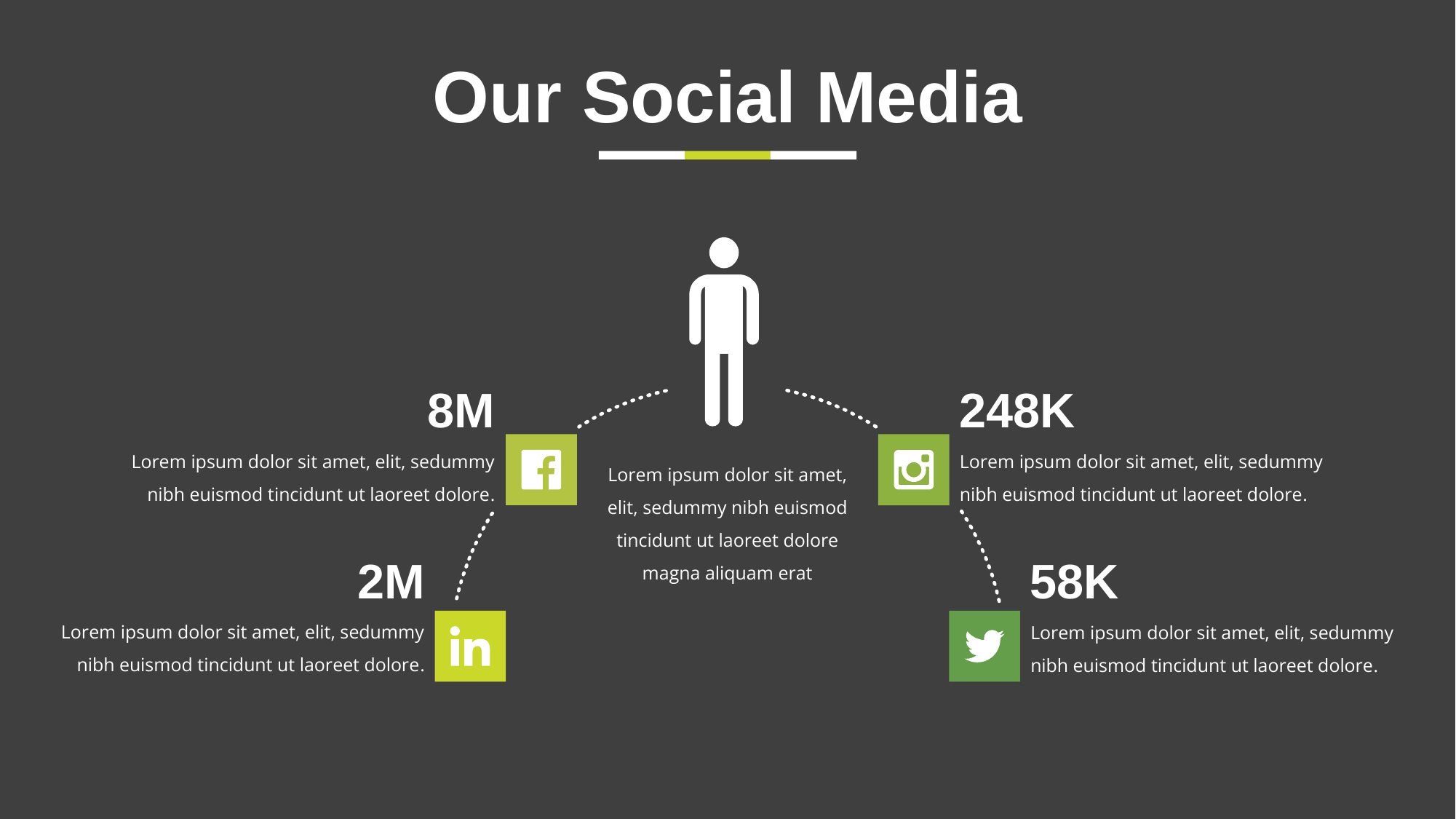

# Our Social Media

8M
248K

Lorem ipsum dolor sit amet, elit, sedummy nibh euismod tincidunt ut laoreet dolore.

Lorem ipsum dolor sit amet, elit, sedummy nibh euismod tincidunt ut laoreet dolore.
Lorem ipsum dolor sit amet, elit, sedummy nibh euismod tincidunt ut laoreet dolore magna aliquam erat

58K
2M
Lorem ipsum dolor sit amet, elit, sedummy nibh euismod tincidunt ut laoreet dolore.
Lorem ipsum dolor sit amet, elit, sedummy nibh euismod tincidunt ut laoreet dolore.